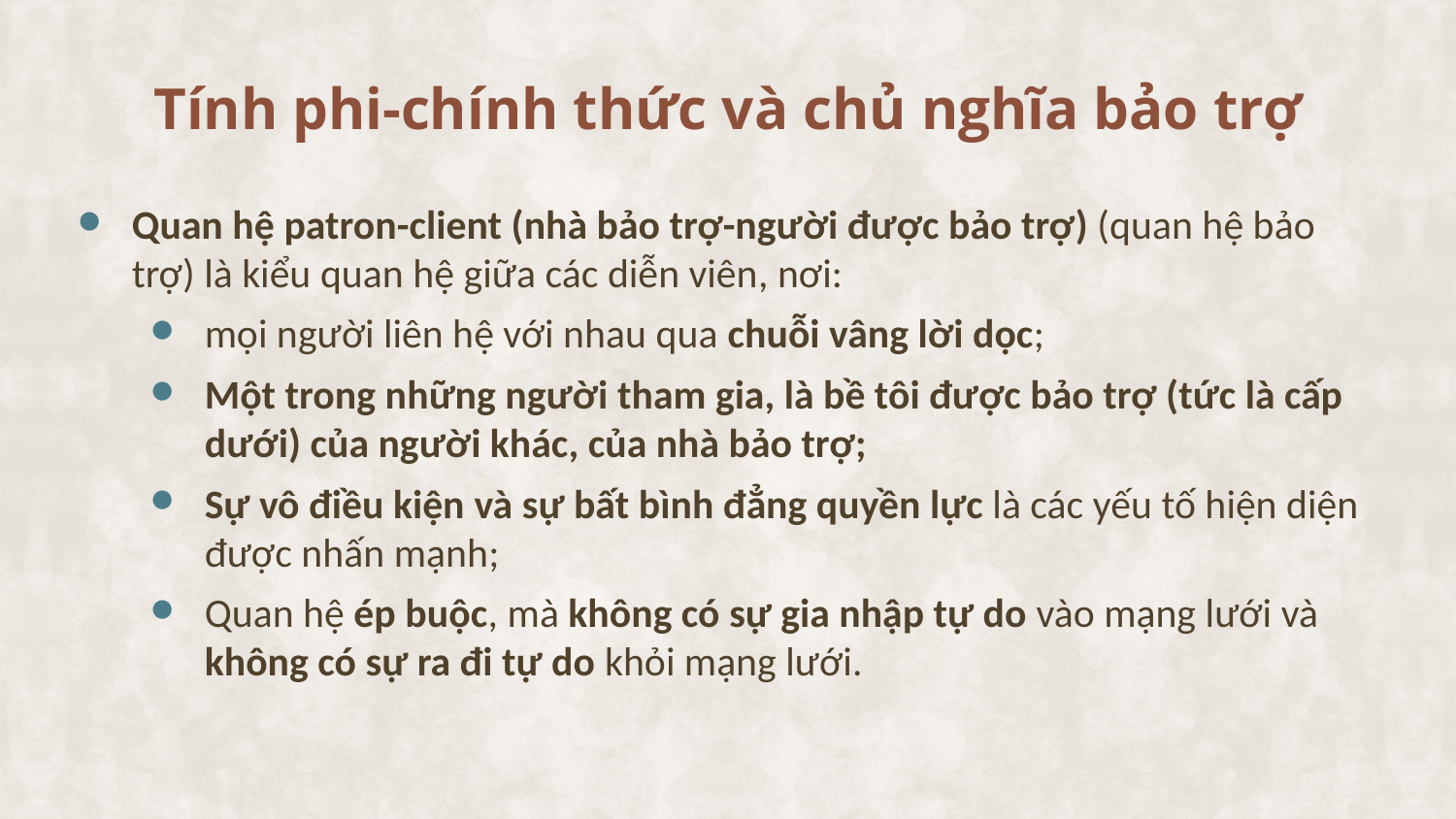

# Tính phi-chính thức và chủ nghĩa bảo trợ
Quan hệ patron-client (nhà bảo trợ-người được bảo trợ) (quan hệ bảo trợ) là kiểu quan hệ giữa các diễn viên, nơi:
mọi người liên hệ với nhau qua chuỗi vâng lời dọc;
Một trong những người tham gia, là bề tôi được bảo trợ (tức là cấp dưới) của người khác, của nhà bảo trợ;
Sự vô điều kiện và sự bất bình đẳng quyền lực là các yếu tố hiện diện được nhấn mạnh;
Quan hệ ép buộc, mà không có sự gia nhập tự do vào mạng lưới và không có sự ra đi tự do khỏi mạng lưới.